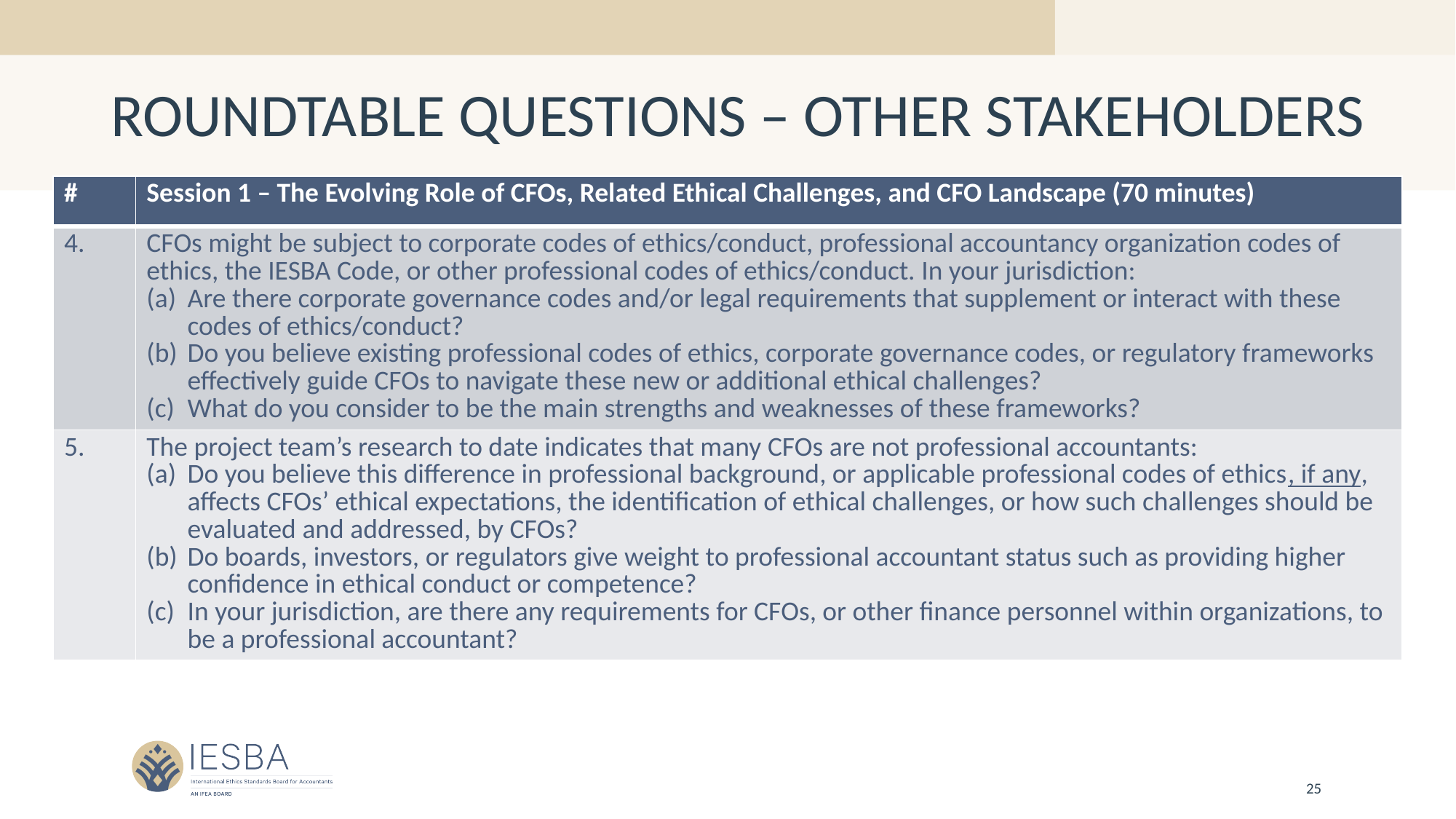

ROUNDTABLE QUESTIONS – OTHER STAKEHOLDERS

| # | Session 1 – The Evolving Role of CFOs, Related Ethical Challenges, and CFO Landscape (70 minutes) |
| --- | --- |
| 4. | CFOs might be subject to corporate codes of ethics/conduct, professional accountancy organization codes of ethics, the IESBA Code, or other professional codes of ethics/conduct. In your jurisdiction: Are there corporate governance codes and/or legal requirements that supplement or interact with these codes of ethics/conduct? Do you believe existing professional codes of ethics, corporate governance codes, or regulatory frameworks effectively guide CFOs to navigate these new or additional ethical challenges? What do you consider to be the main strengths and weaknesses of these frameworks? |
| 5. | The project team’s research to date indicates that many CFOs are not professional accountants: Do you believe this difference in professional background, or applicable professional codes of ethics, if any, affects CFOs’ ethical expectations, the identification of ethical challenges, or how such challenges should be evaluated and addressed, by CFOs? Do boards, investors, or regulators give weight to professional accountant status such as providing higher confidence in ethical conduct or competence? In your jurisdiction, are there any requirements for CFOs, or other finance personnel within organizations, to be a professional accountant? |
25